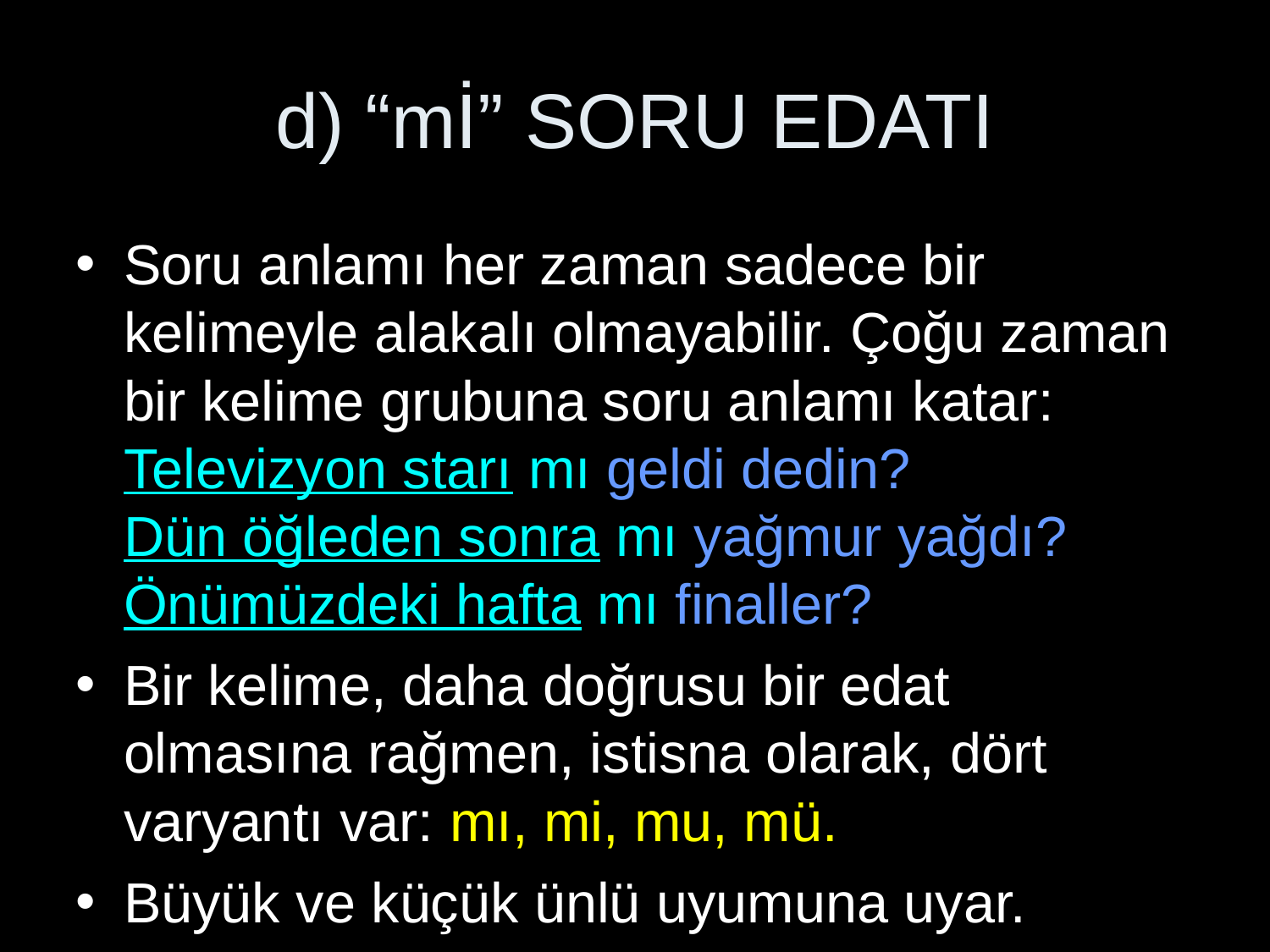

# d) “mİ” SORU EDATI
Soru anlamı her zaman sadece bir kelimeyle alakalı olmayabilir. Çoğu zaman bir kelime grubuna soru anlamı katar:
Televizyon starı mı geldi dedin?
Dün öğleden sonra mı yağmur yağdı?
Önümüzdeki hafta mı finaller?
Bir kelime, daha doğrusu bir edat olmasına rağmen, istisna olarak, dört varyantı var: mı, mi, mu, mü.
Büyük ve küçük ünlü uyumuna uyar.